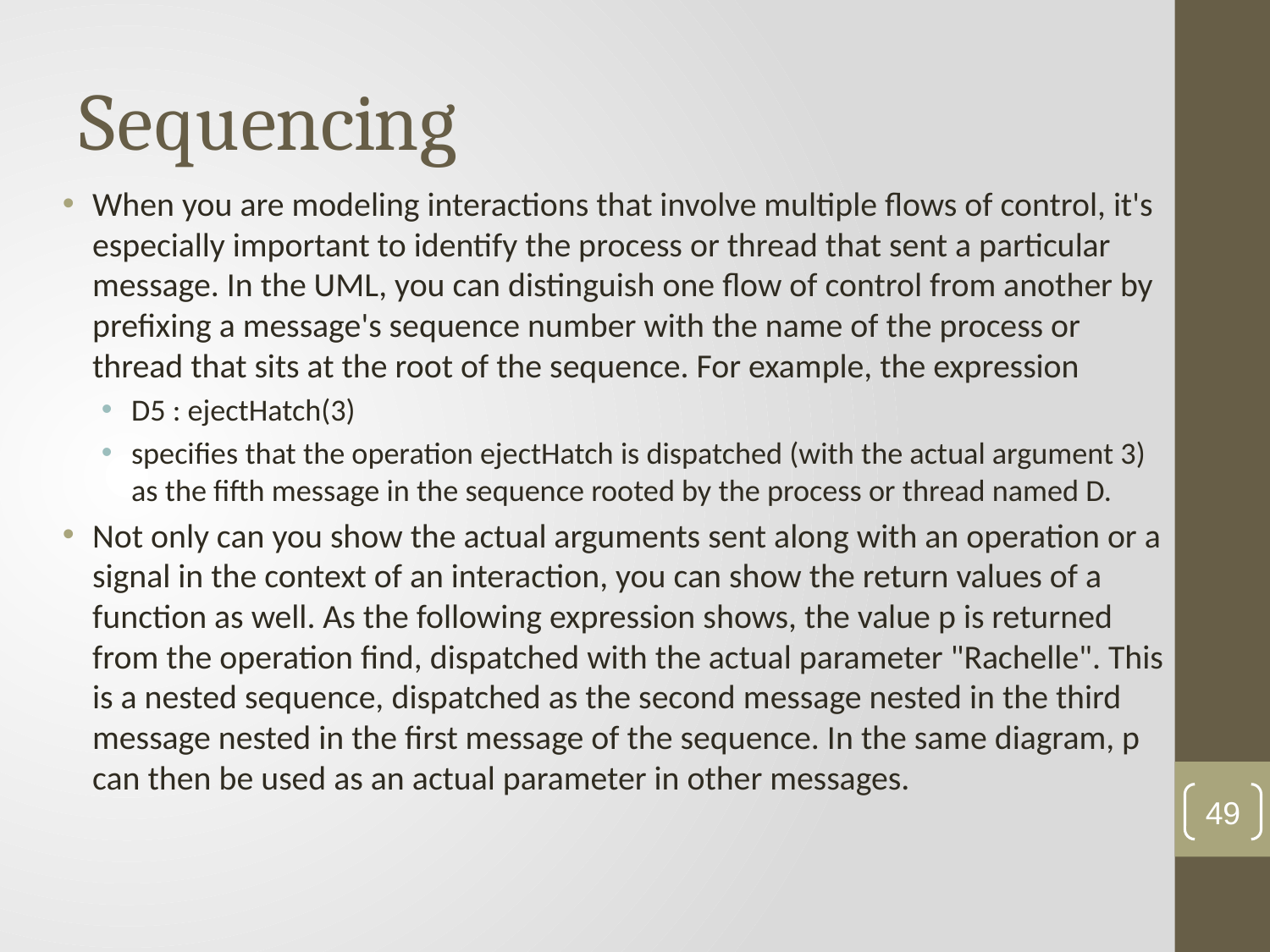

# Sequencing
When you are modeling interactions that involve multiple flows of control, it's especially important to identify the process or thread that sent a particular message. In the UML, you can distinguish one flow of control from another by prefixing a message's sequence number with the name of the process or thread that sits at the root of the sequence. For example, the expression
D5 : ejectHatch(3)
specifies that the operation ejectHatch is dispatched (with the actual argument 3) as the fifth message in the sequence rooted by the process or thread named D.
Not only can you show the actual arguments sent along with an operation or a signal in the context of an interaction, you can show the return values of a function as well. As the following expression shows, the value p is returned from the operation find, dispatched with the actual parameter "Rachelle". This is a nested sequence, dispatched as the second message nested in the third message nested in the first message of the sequence. In the same diagram, p can then be used as an actual parameter in other messages.

49